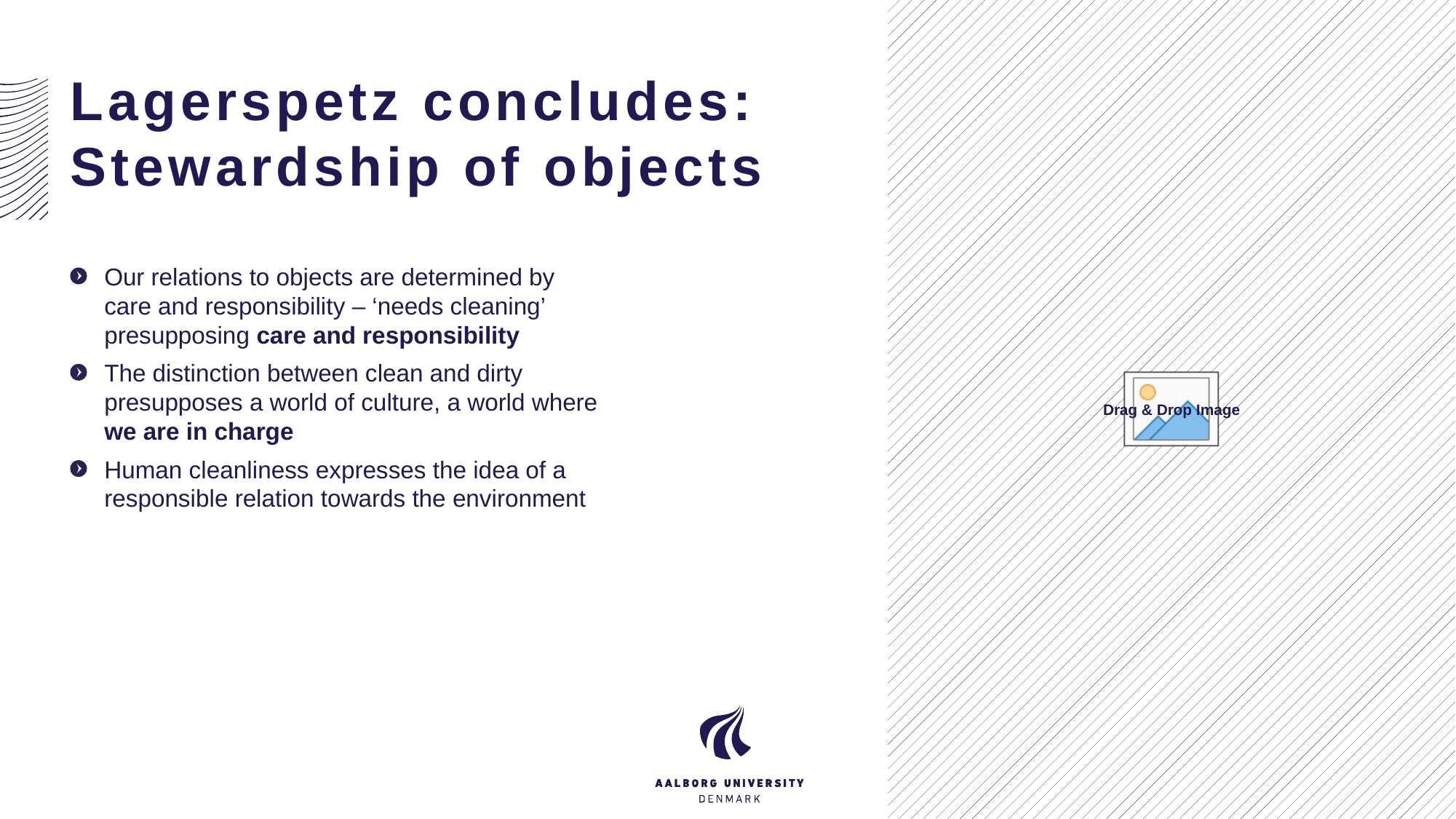

# Lagerspetz concludes: Stewardship of objects
12
Our relations to objects are determined by care and responsibility – ‘needs cleaning’ presupposing care and responsibility
The distinction between clean and dirty presupposes a world of culture, a world where we are in charge
Human cleanliness expresses the idea of a responsible relation towards the environment